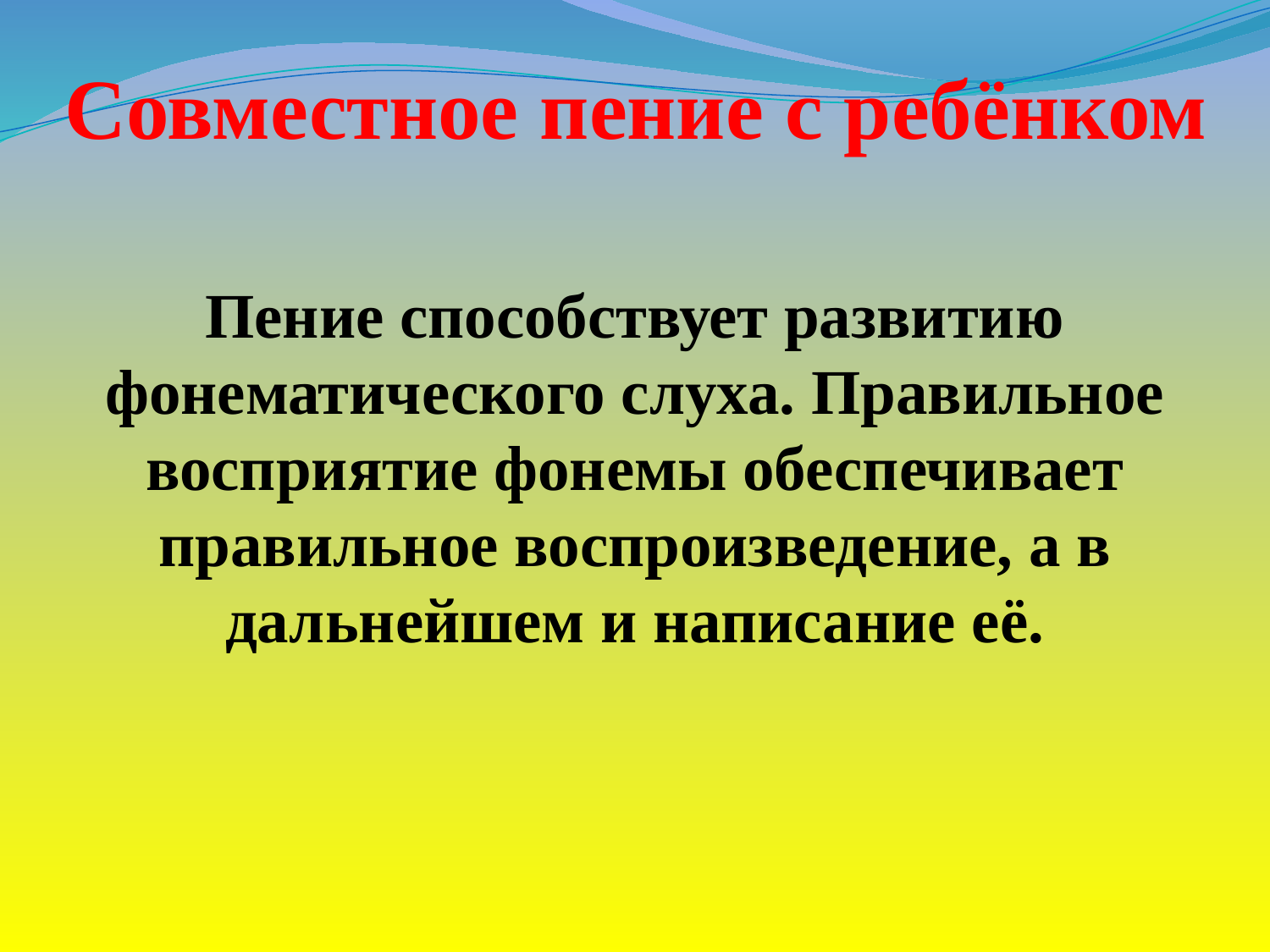

# Совместное пение с ребёнком
Пение способствует развитию фонематического слуха. Правильное восприятие фонемы обеспечивает правильное воспроизведение, а в дальнейшем и написание её.